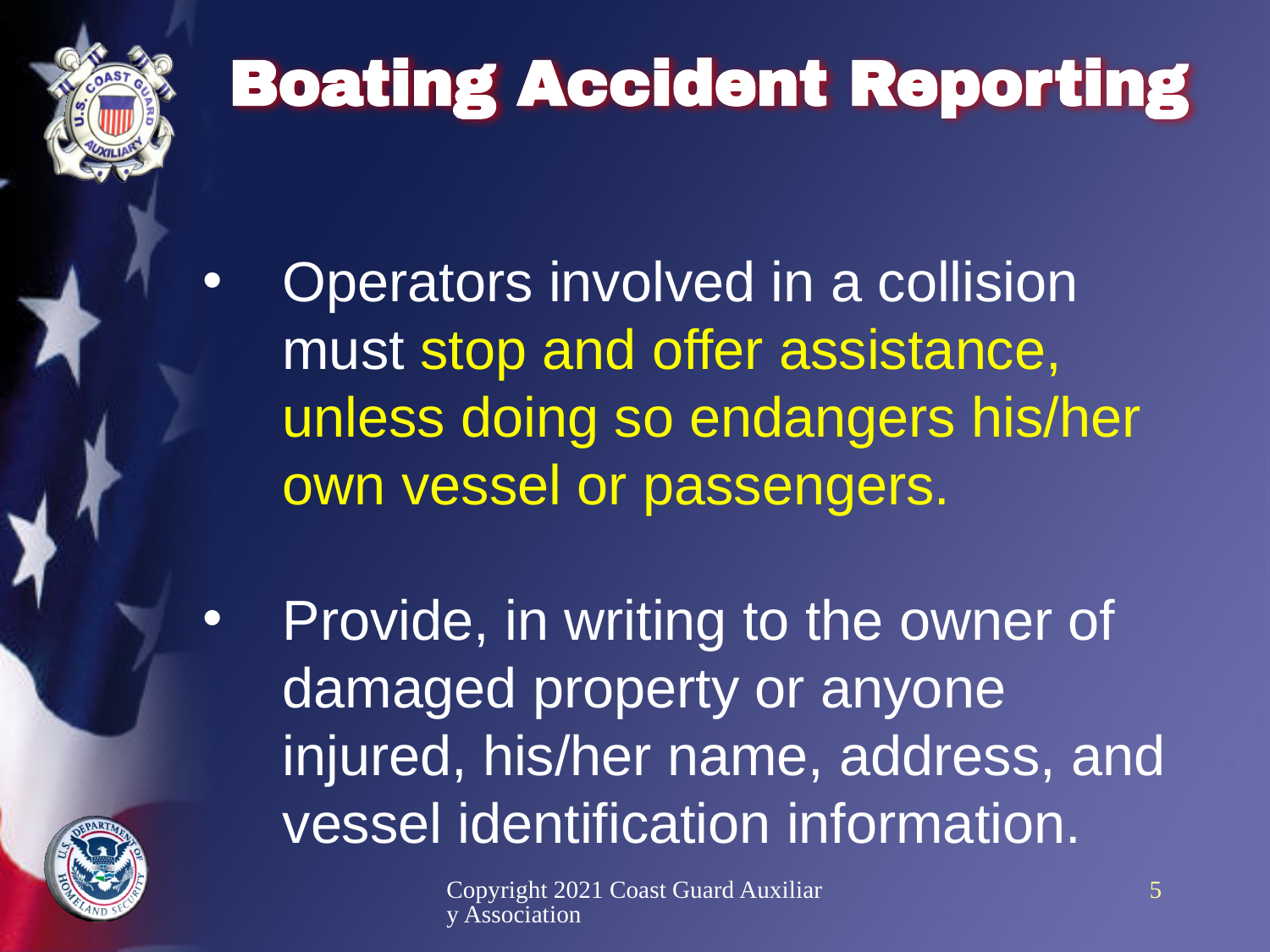

# Boating Accident Reporting

Operators involved in a collision must stop and offer assistance, unless doing so endangers his/her own vessel or passengers.

Provide, in writing to the owner of damaged property or anyone injured, his/her name, address, and vessel identification information.
Copyright 2021 Coast Guard Auxiliary Association
5